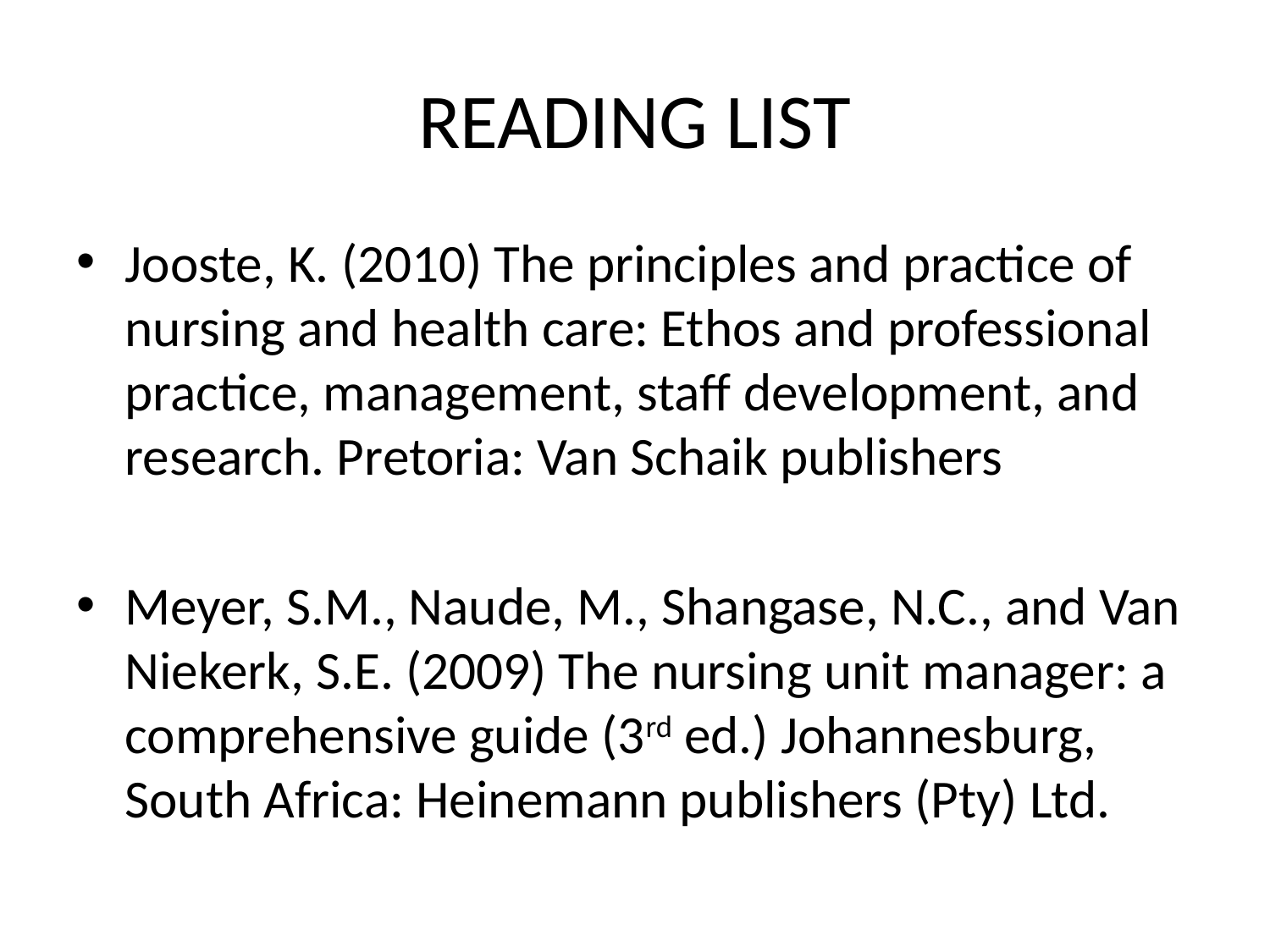

# READING LIST
Jooste, K. (2010) The principles and practice of nursing and health care: Ethos and professional practice, management, staff development, and research. Pretoria: Van Schaik publishers

Meyer, S.M., Naude, M., Shangase, N.C., and Van Niekerk, S.E. (2009) The nursing unit manager: a comprehensive guide (3rd ed.) Johannesburg, South Africa: Heinemann publishers (Pty) Ltd.